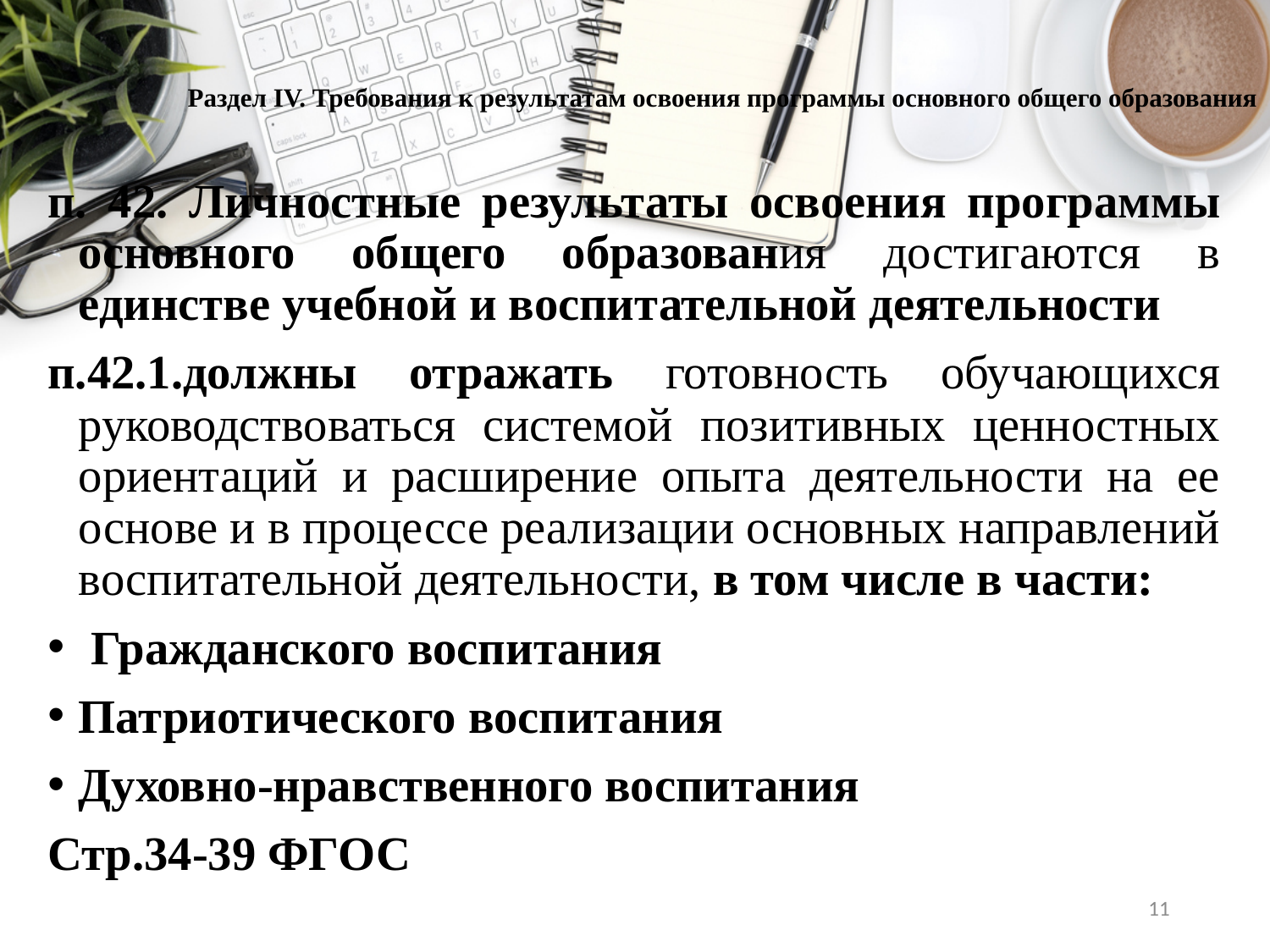

# Раздел IV. Требования к результатам освоения программы основного общего образования
п. 42. Личностные результаты освоения программы основного общего образования достигаются в единстве учебной и воспитательной деятельности
п.42.1.должны отражать готовность обучающихся руководствоваться системой позитивных ценностных ориентаций и расширение опыта деятельности на ее основе и в процессе реализации основных направлений воспитательной деятельности, в том числе в части:
 Гражданского воспитания
Патриотического воспитания
Духовно-нравственного воспитания
Стр.34-39 ФГОС

11